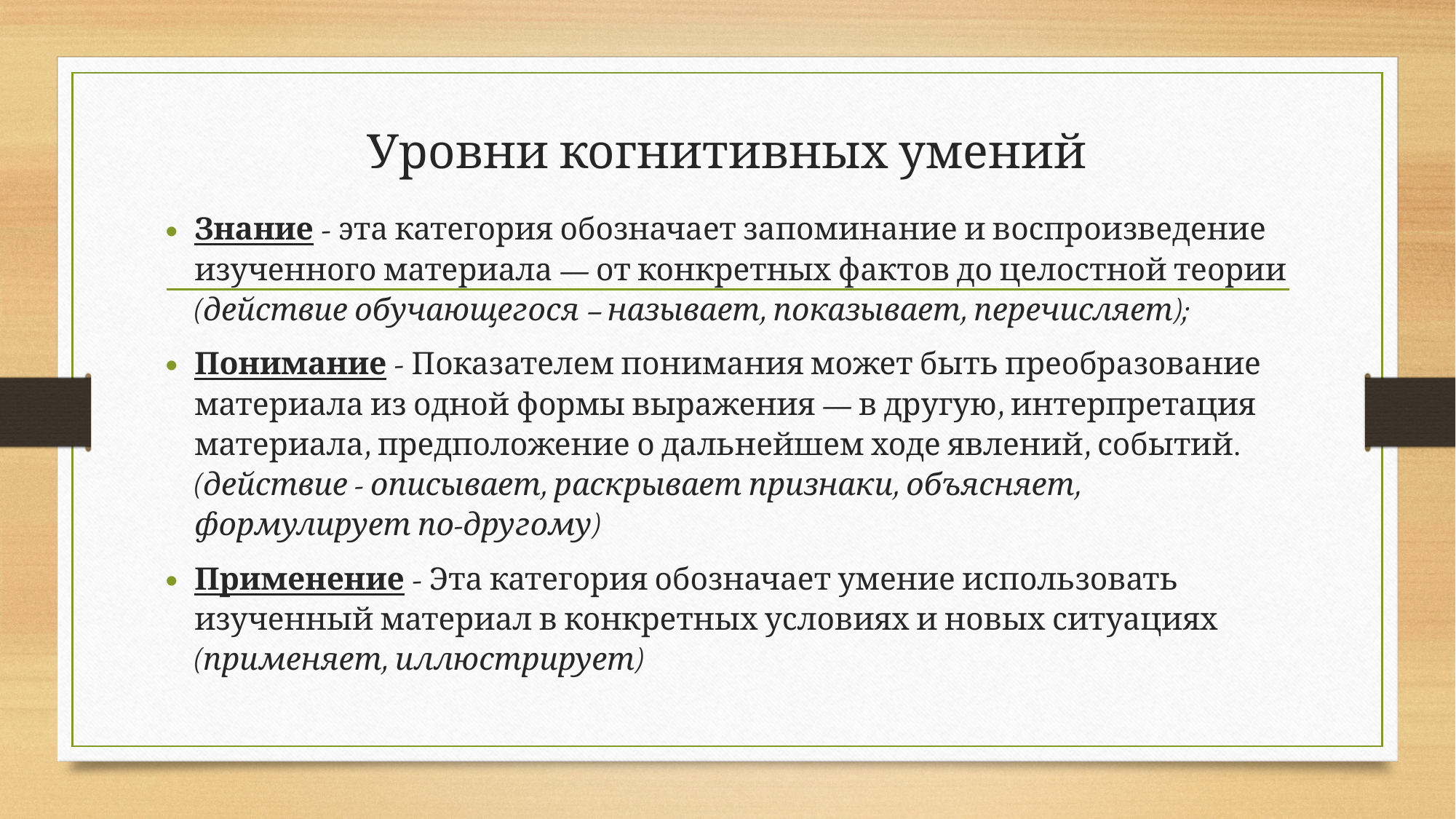

# Уровни когнитивных умений
Знание - эта категория обозначает запоминание и воспроизведение изученного материала — от конкретных фактов до целостной теории (действие обучающегося – называет, показывает, перечисляет);
Понимание - Показателем понимания может быть преобразование материала из одной формы выражения — в другую, интерпретация материала, предположение о дальнейшем ходе явлений, событий. (действие - описывает, раскрывает признаки, объясняет, формулирует по-другому)
Применение - Эта категория обозначает умение использовать изученный материал в конкретных условиях и новых ситуациях (применяет, иллюстрирует)